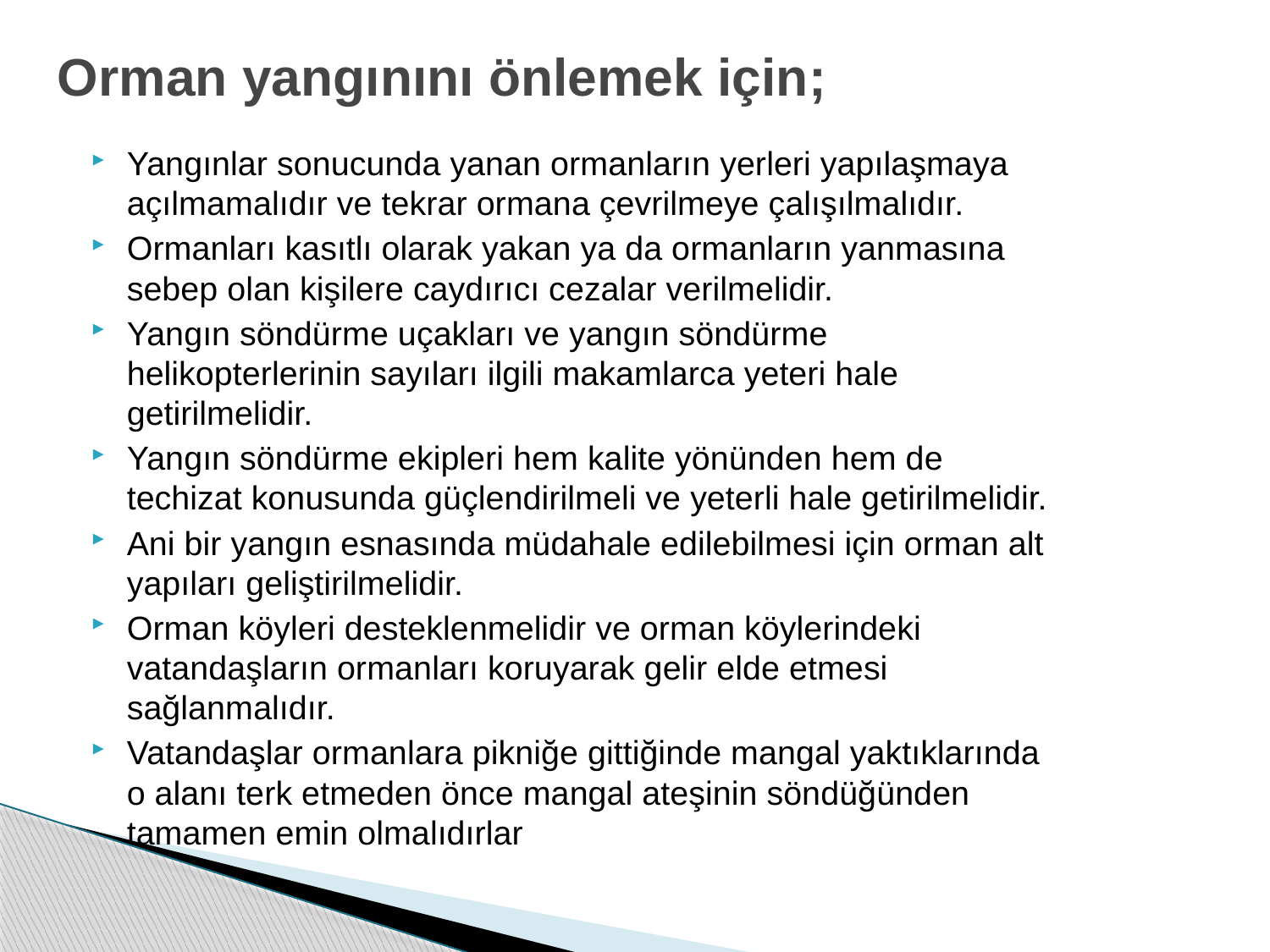

# Orman yangınını önlemek için;
Yangınlar sonucunda yanan ormanların yerleri yapılaşmaya açılmamalıdır ve tekrar ormana çevrilmeye çalışılmalıdır.
Ormanları kasıtlı olarak yakan ya da ormanların yanmasına sebep olan kişilere caydırıcı cezalar verilmelidir.
Yangın söndürme uçakları ve yangın söndürme helikopterlerinin sayıları ilgili makamlarca yeteri hale getirilmelidir.
Yangın söndürme ekipleri hem kalite yönünden hem de techizat konusunda güçlendirilmeli ve yeterli hale getirilmelidir.
Ani bir yangın esnasında müdahale edilebilmesi için orman alt yapıları geliştirilmelidir.
Orman köyleri desteklenmelidir ve orman köylerindeki vatandaşların ormanları koruyarak gelir elde etmesi sağlanmalıdır.
Vatandaşlar ormanlara pikniğe gittiğinde mangal yaktıklarında o alanı terk etmeden önce mangal ateşinin söndüğünden tamamen emin olmalıdırlar